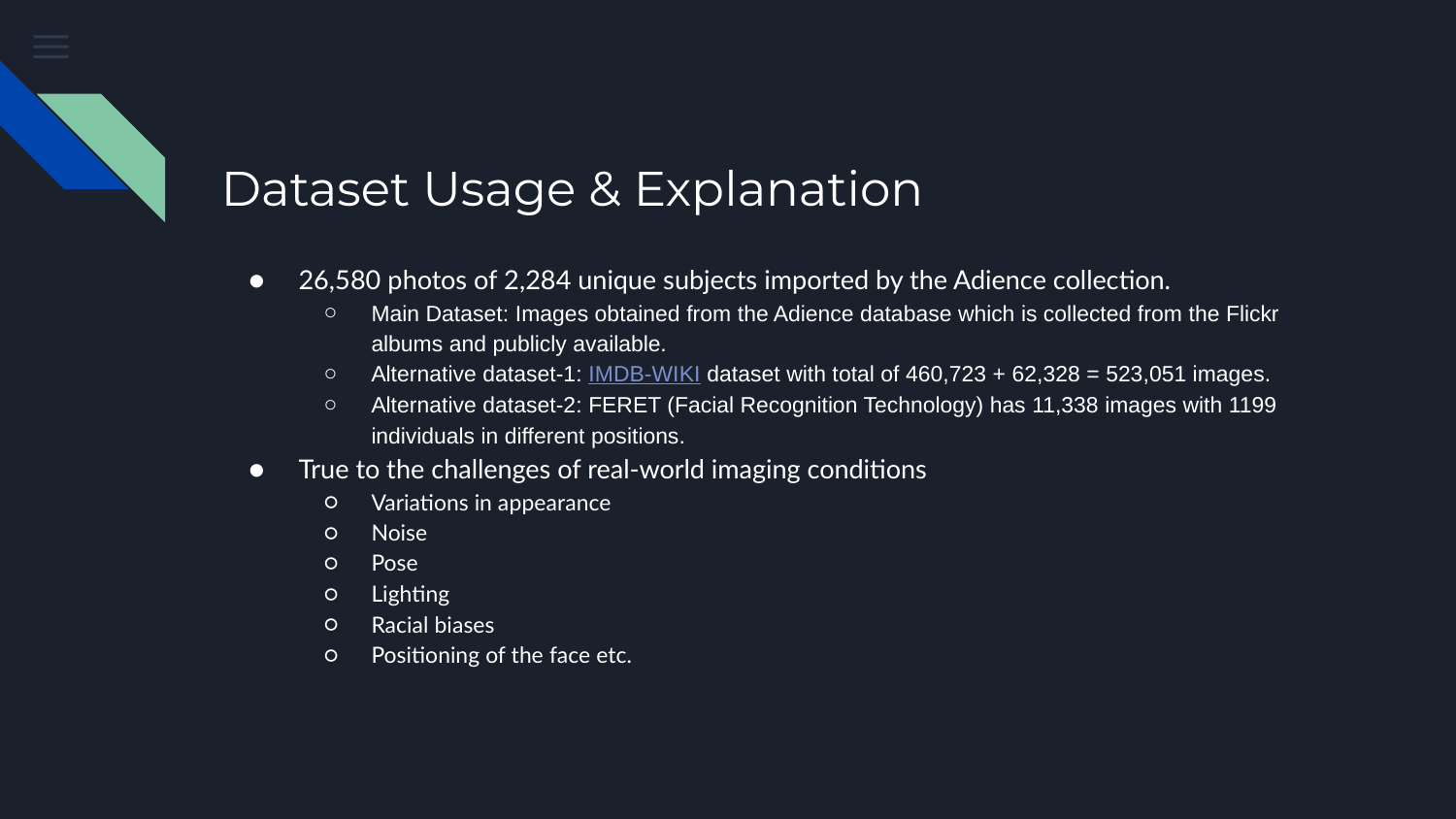

# Dataset Usage & Explanation
26,580 photos of 2,284 unique subjects imported by the Adience collection.
Main Dataset: Images obtained from the Adience database which is collected from the Flickr albums and publicly available.
Alternative dataset-1: IMDB-WIKI dataset with total of 460,723 + 62,328 = 523,051 images.
Alternative dataset-2: FERET (Facial Recognition Technology) has 11,338 images with 1199 individuals in different positions.
True to the challenges of real-world imaging conditions
Variations in appearance
Noise
Pose
Lighting
Racial biases
Positioning of the face etc.